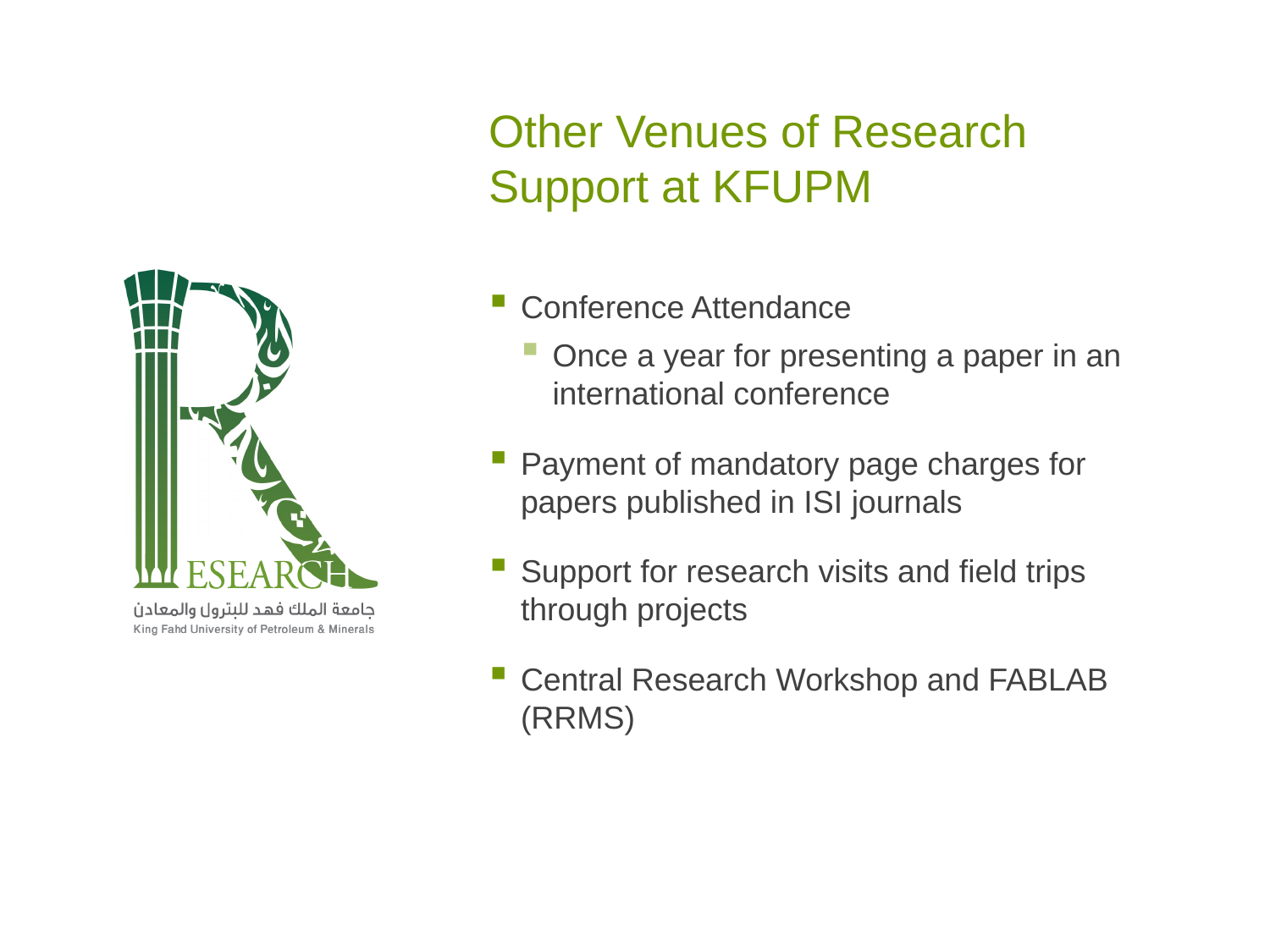

# Other Venues of Research Support at KFUPM
Conference Attendance
Once a year for presenting a paper in an international conference
Payment of mandatory page charges for papers published in ISI journals
Support for research visits and field trips through projects
Central Research Workshop and FABLAB (RRMS)